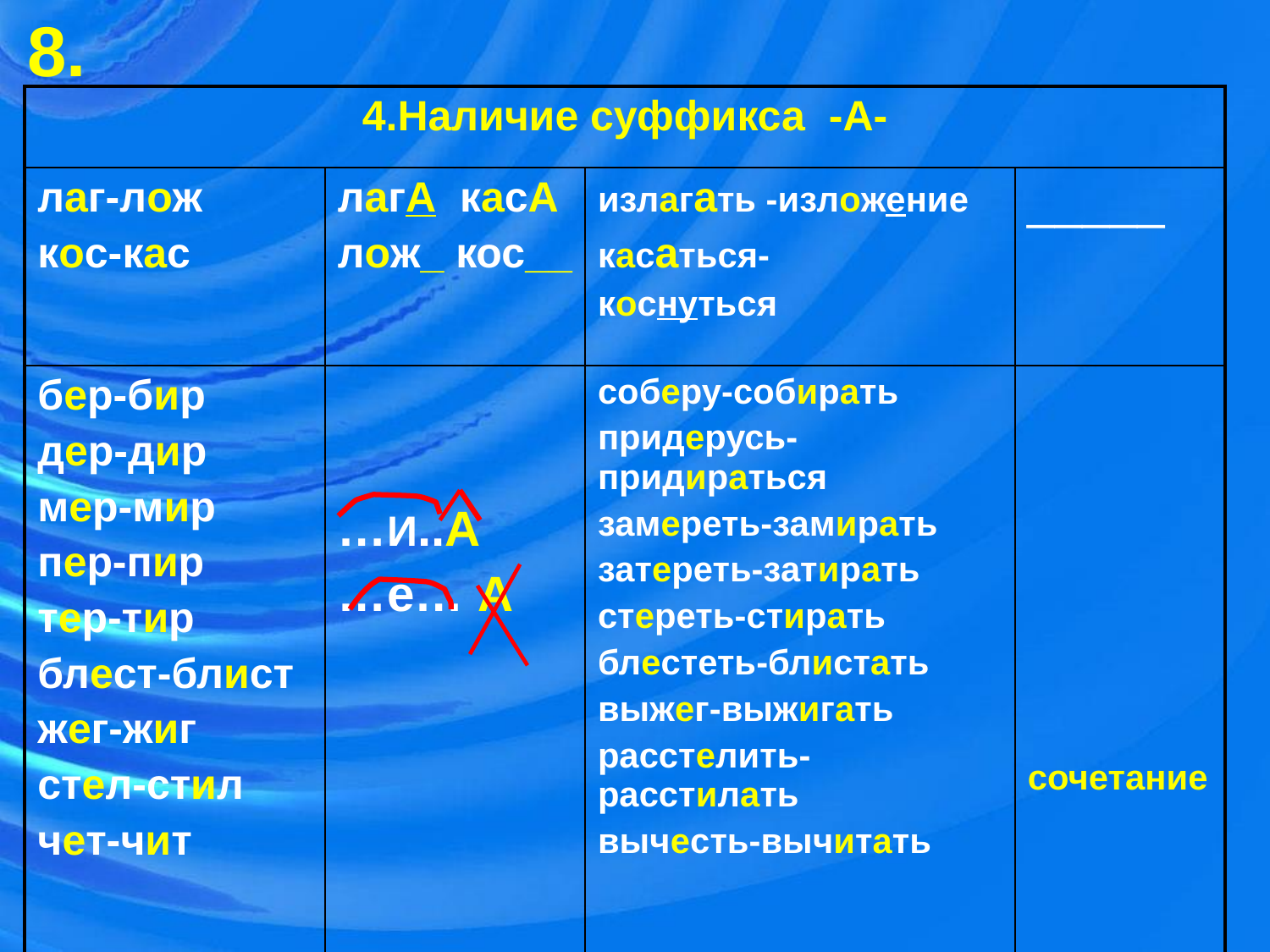

8.
| 4.Наличие суффикса -А- |  |  |  |
| --- | --- | --- | --- |
| лаг-лож кос-кас | лагА касА лож\_ кос\_\_ | излагать -изложение касаться- коснуться | \_\_\_\_\_ |
| бер-бир дер-дир мер-мир пер-пир тер-тир блест-блист жег-жиг стел-стил чет-чит | …И..А …е… А | соберу-собирать придерусь- придираться замереть-замирать затереть-затирать стереть-стирать блестеть-блистать выжег-выжигать расстелить-расстилать вычесть-вычитать | сочетание |